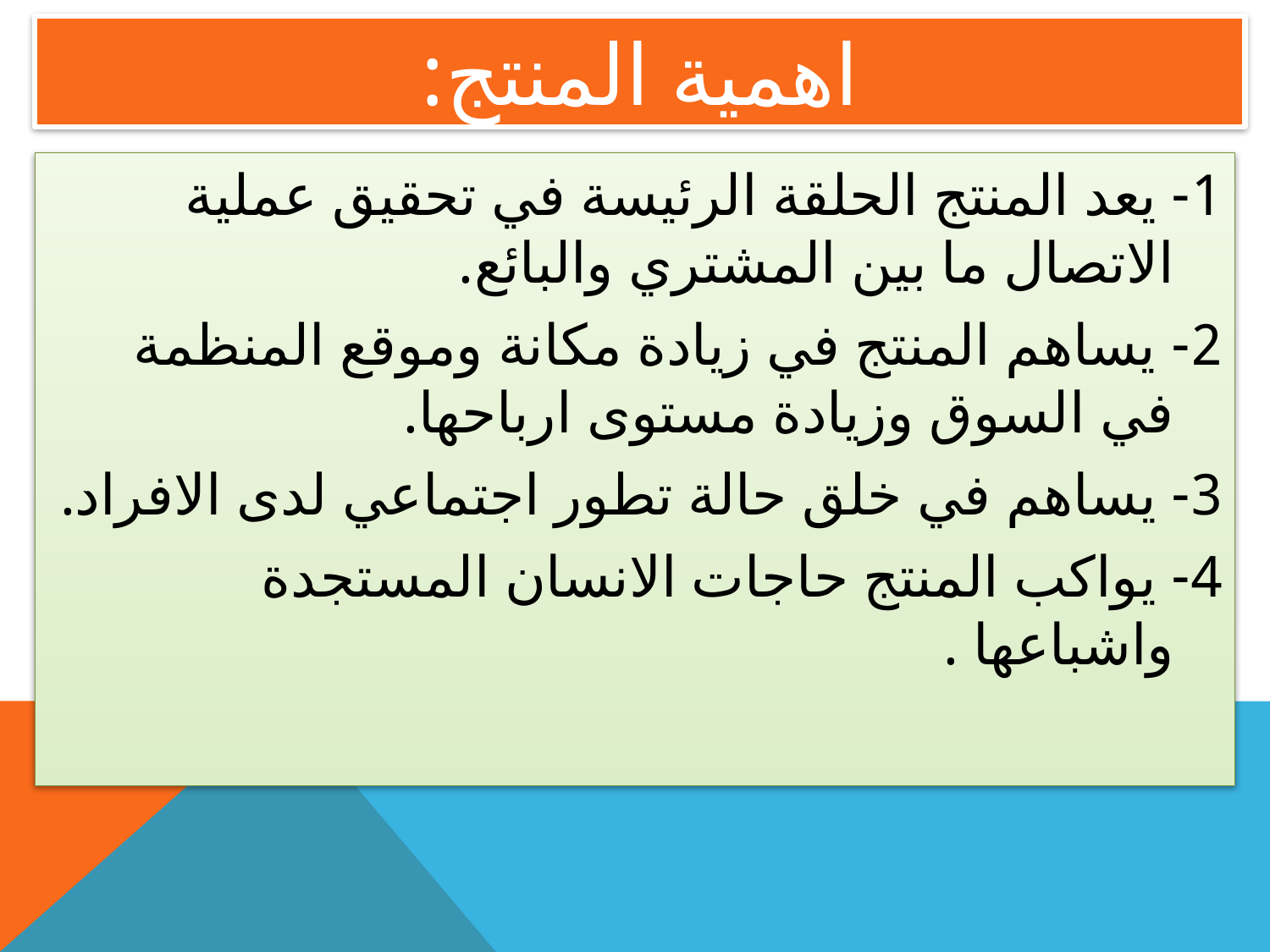

# اهمية المنتج:
1- يعد المنتج الحلقة الرئيسة في تحقيق عملية الاتصال ما بين المشتري والبائع.
2- يساهم المنتج في زيادة مكانة وموقع المنظمة في السوق وزيادة مستوى ارباحها.
3- يساهم في خلق حالة تطور اجتماعي لدى الافراد.
4- يواكب المنتج حاجات الانسان المستجدة واشباعها .